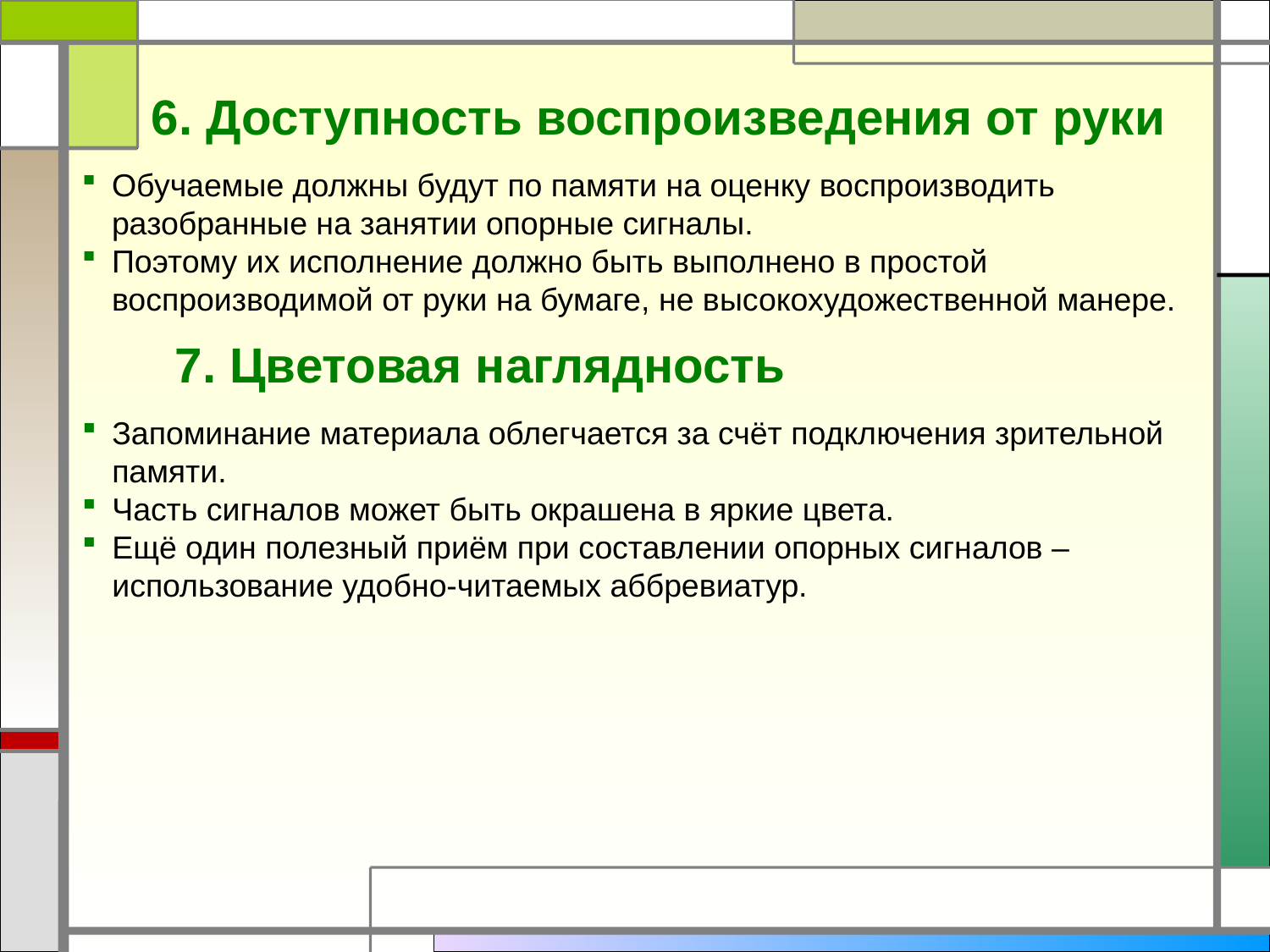

6. Доступность воспроизведения от руки
Обучаемые должны будут по памяти на оценку воспроизводить разобранные на занятии опорные сигналы.
Поэтому их исполнение должно быть выполнено в простой воспроизводимой от руки на бумаге, не высокохудожественной манере.
7. Цветовая наглядность
Запоминание материала облегчается за счёт подключения зрительной памяти.
Часть сигналов может быть окрашена в яркие цвета.
Ещё один полезный приём при составлении опорных сигналов – использование удобно-читаемых аббревиатур.